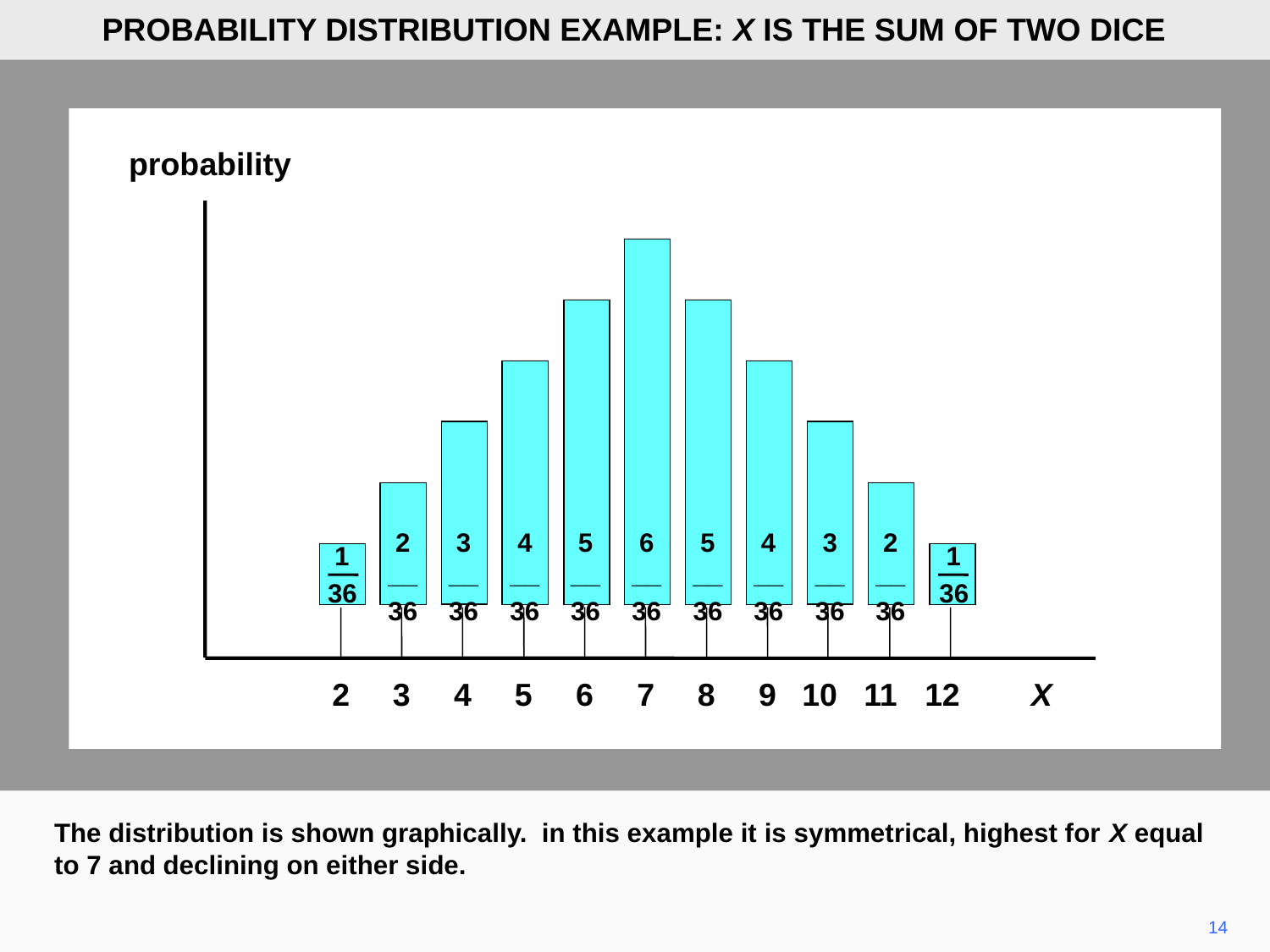

PROBABILITY DISTRIBUTION EXAMPLE: X IS THE SUM OF TWO DICE

probability

 2
__
36
 3
__
36
 4
__
36
 5
__
36
 6
__
36
 5
__
36
 4
__
36
 3
__
36
 2
__
36
  1
  36
  1
  36

2
3
4
5
6
7
8
9
10
11
12
X

The distribution is shown graphically.  in this example it is symmetrical, highest for X equal to 7 and declining on either side.
14